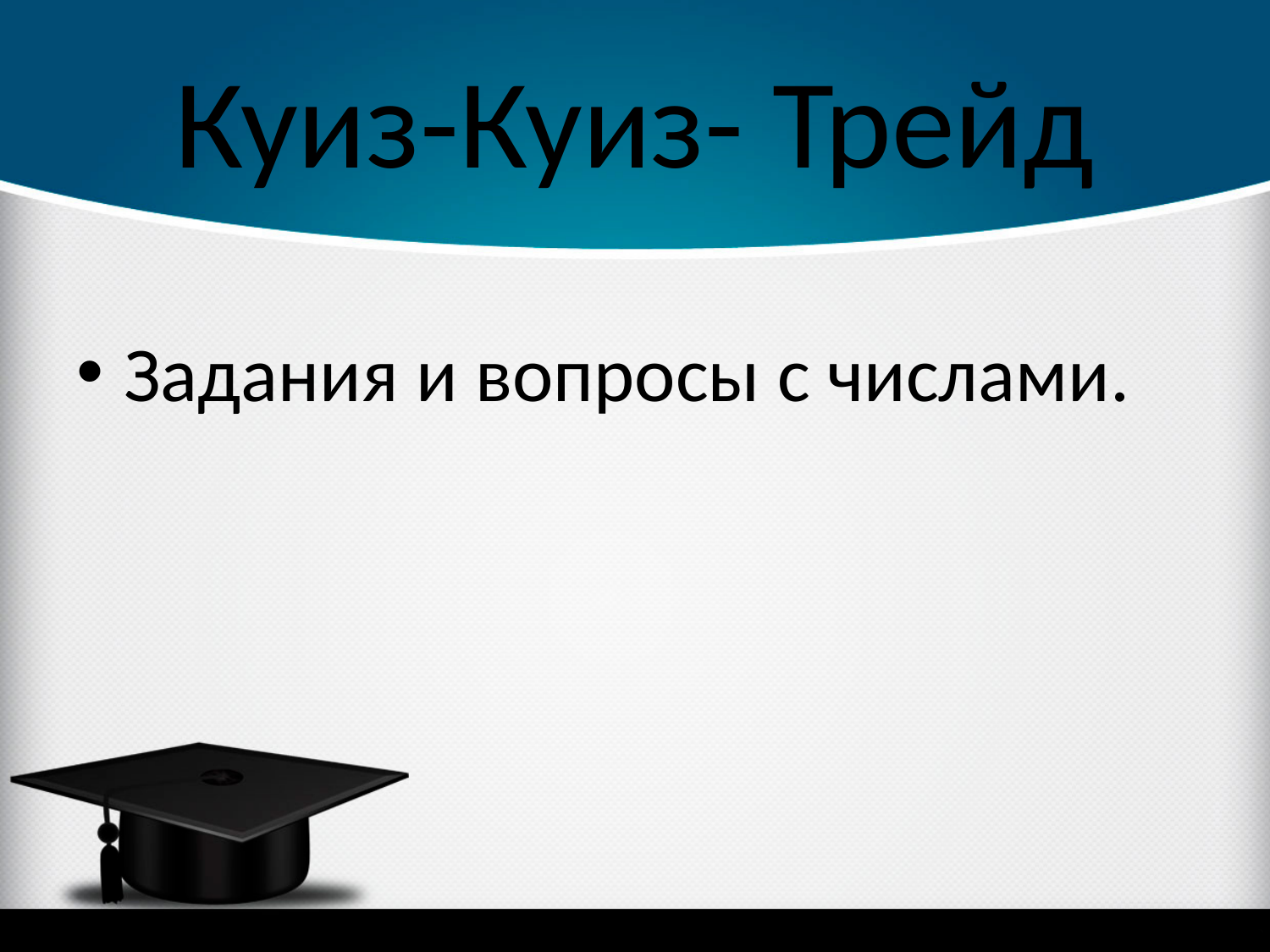

# Куиз-Куиз- Трейд
Задания и вопросы с числами.